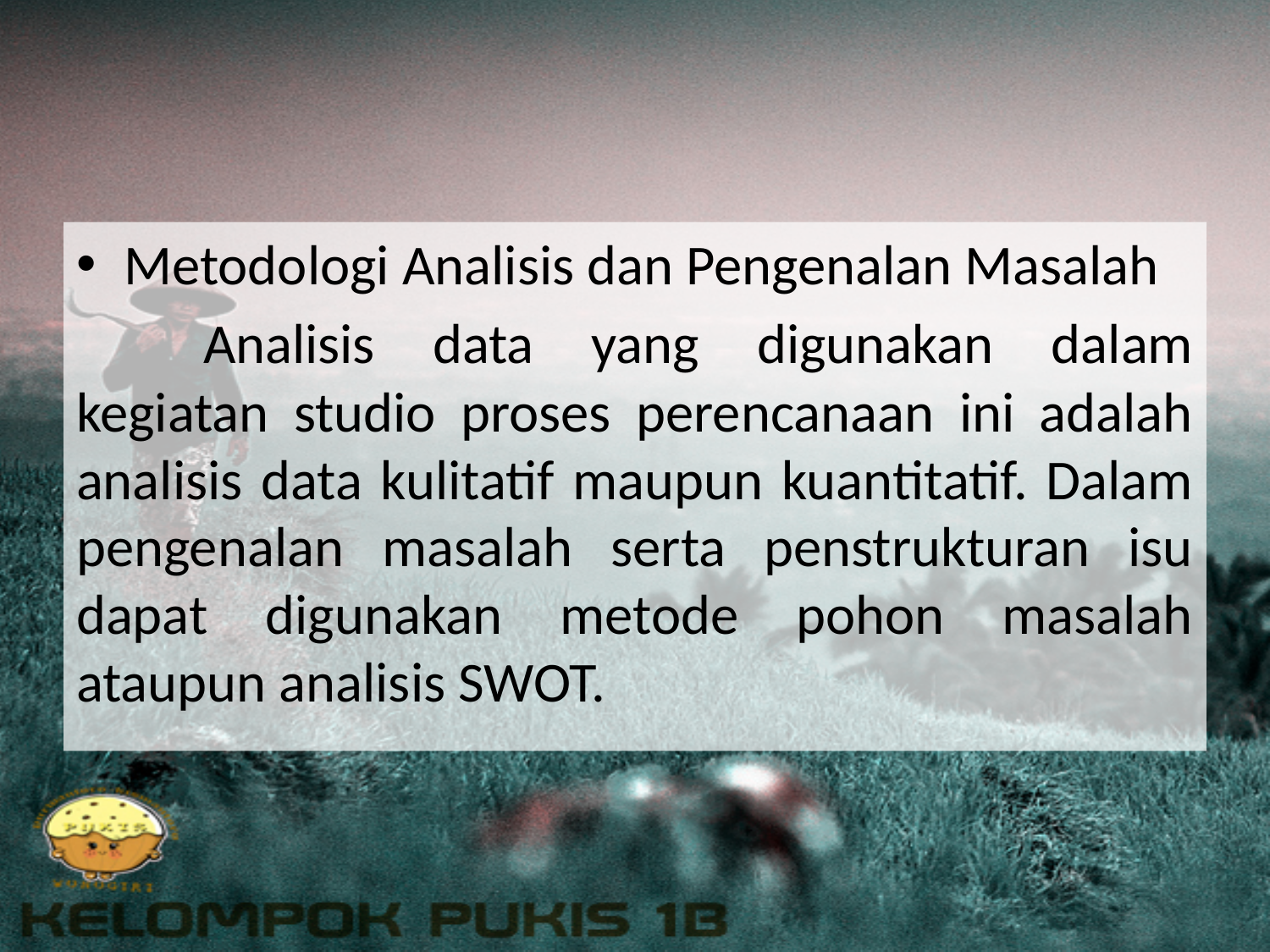

#
Metodologi Analisis dan Pengenalan Masalah
	Analisis data yang digunakan dalam kegiatan studio proses perencanaan ini adalah analisis data kulitatif maupun kuantitatif. Dalam pengenalan masalah serta penstrukturan isu dapat digunakan metode pohon masalah ataupun analisis SWOT.